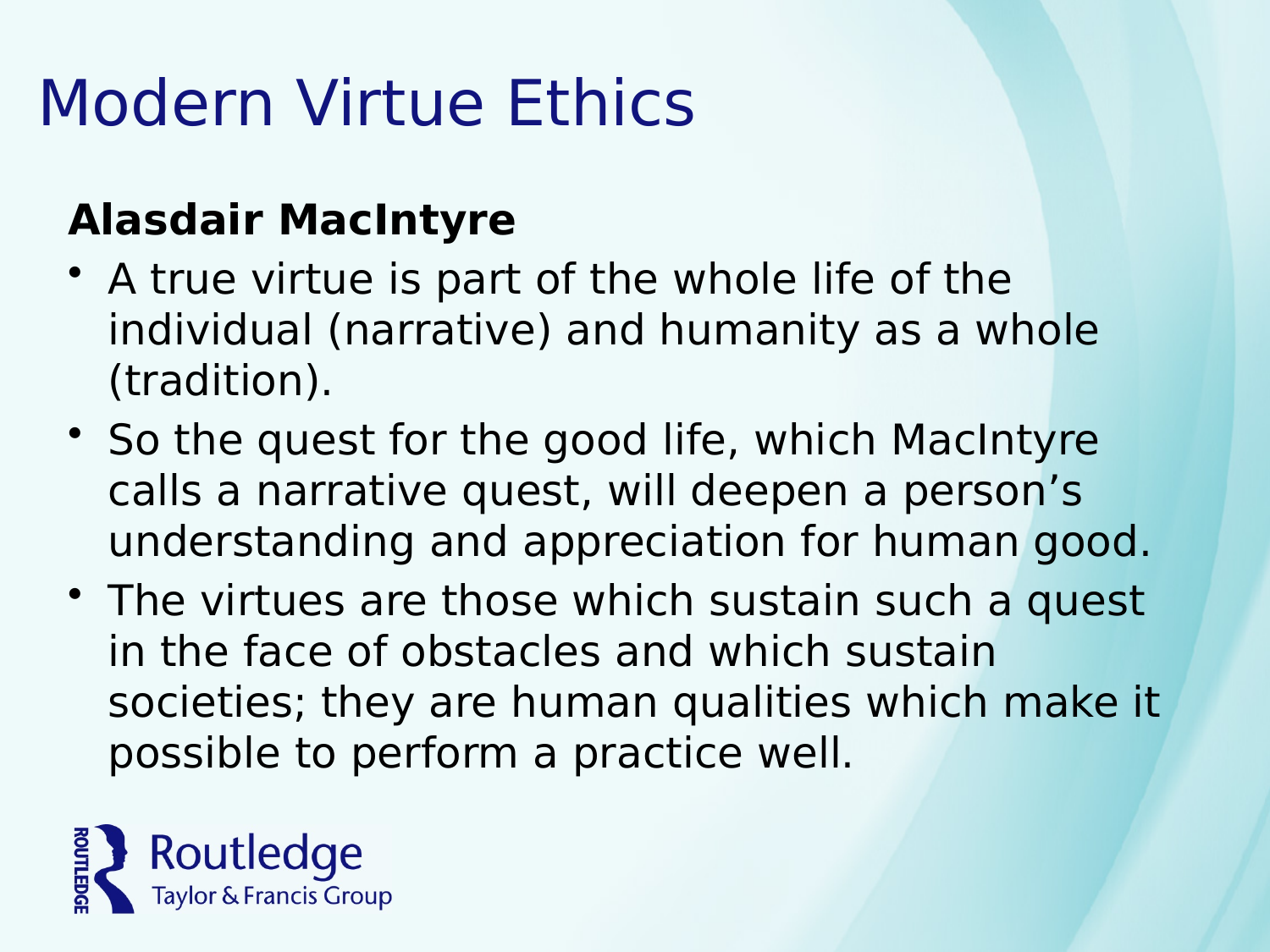

# Modern Virtue Ethics
Alasdair MacIntyre
A true virtue is part of the whole life of the individual (narrative) and humanity as a whole (tradition).
So the quest for the good life, which MacIntyre calls a narrative quest, will deepen a person’s understanding and appreciation for human good.
The virtues are those which sustain such a quest in the face of obstacles and which sustain societies; they are human qualities which make it possible to perform a practice well.